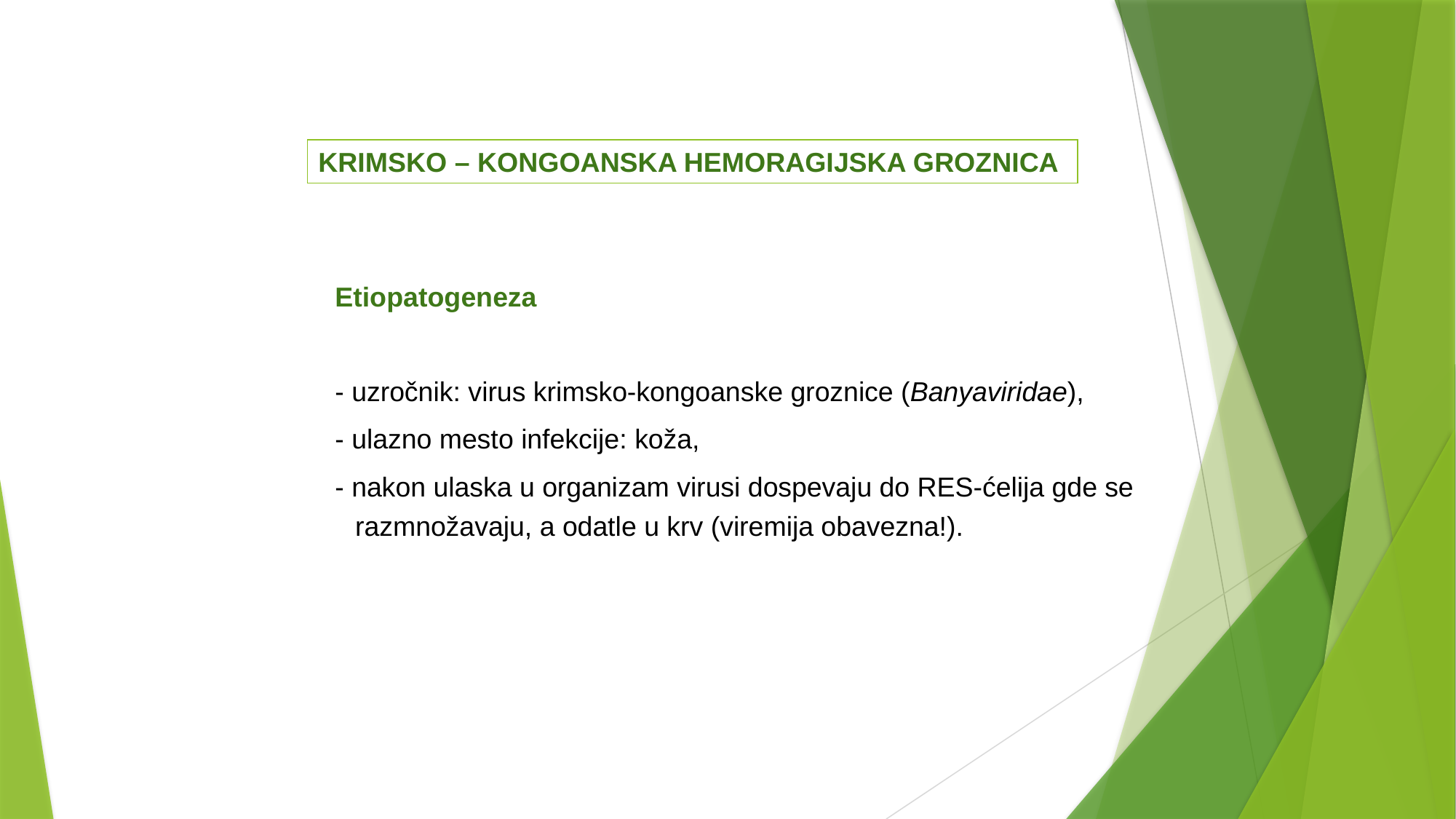

KRIMSKO – KONGOANSKA HEMORAGIJSKA GROZNICA
Etiopatogeneza

- uzročnik: virus krimsko-kongoanske groznice (Banyaviridae),
- ulazno mesto infekcije: koža,
- nakon ulaska u organizam virusi dospevaju do RES-ćelija gde se razmnožavaju, a odatle u krv (viremija obavezna!).